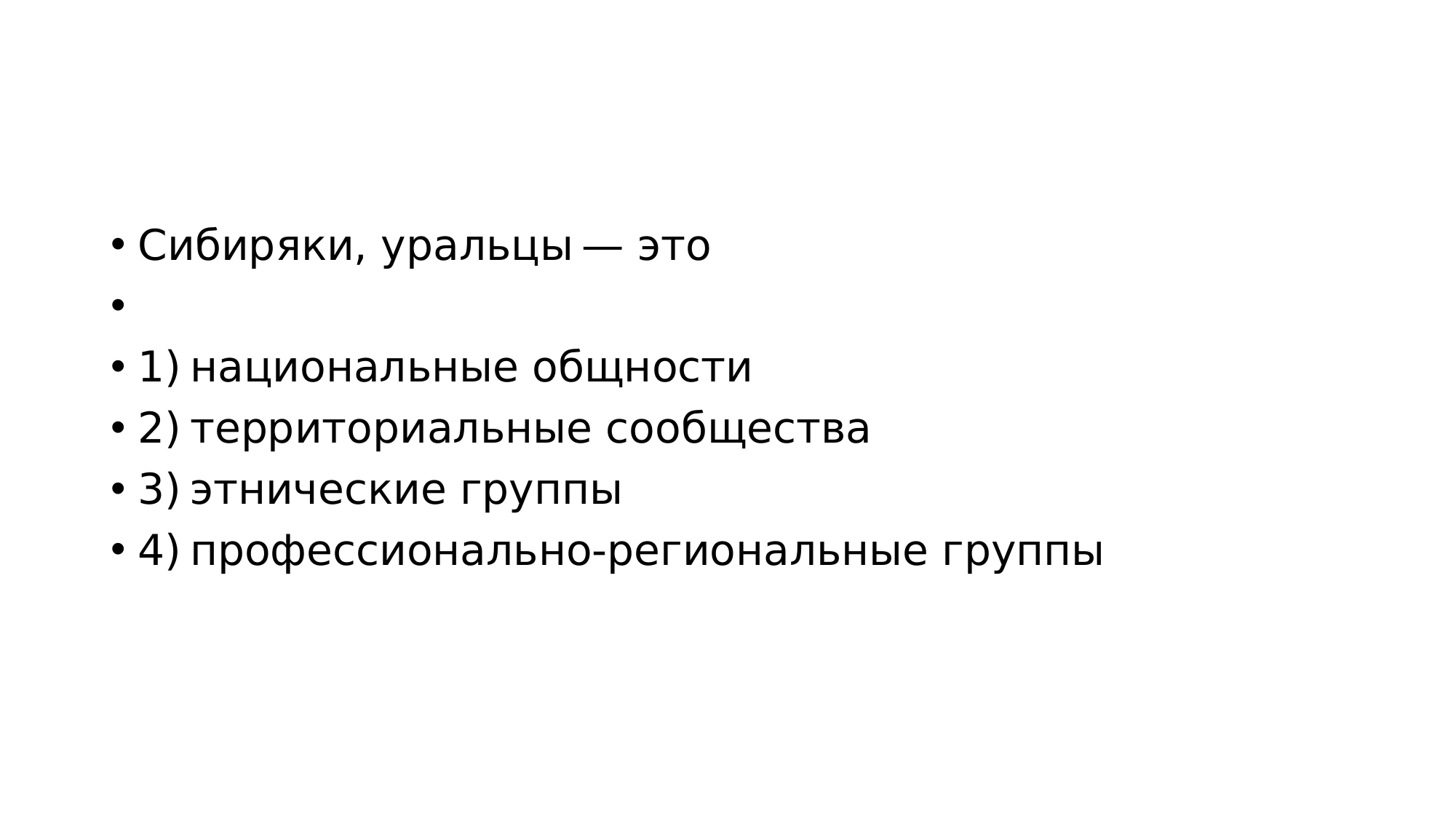

#
Сибиряки, уральцы — это

1) национальные общности
2) территориальные сообщества
3) этнические группы
4) профессионально-региональные группы